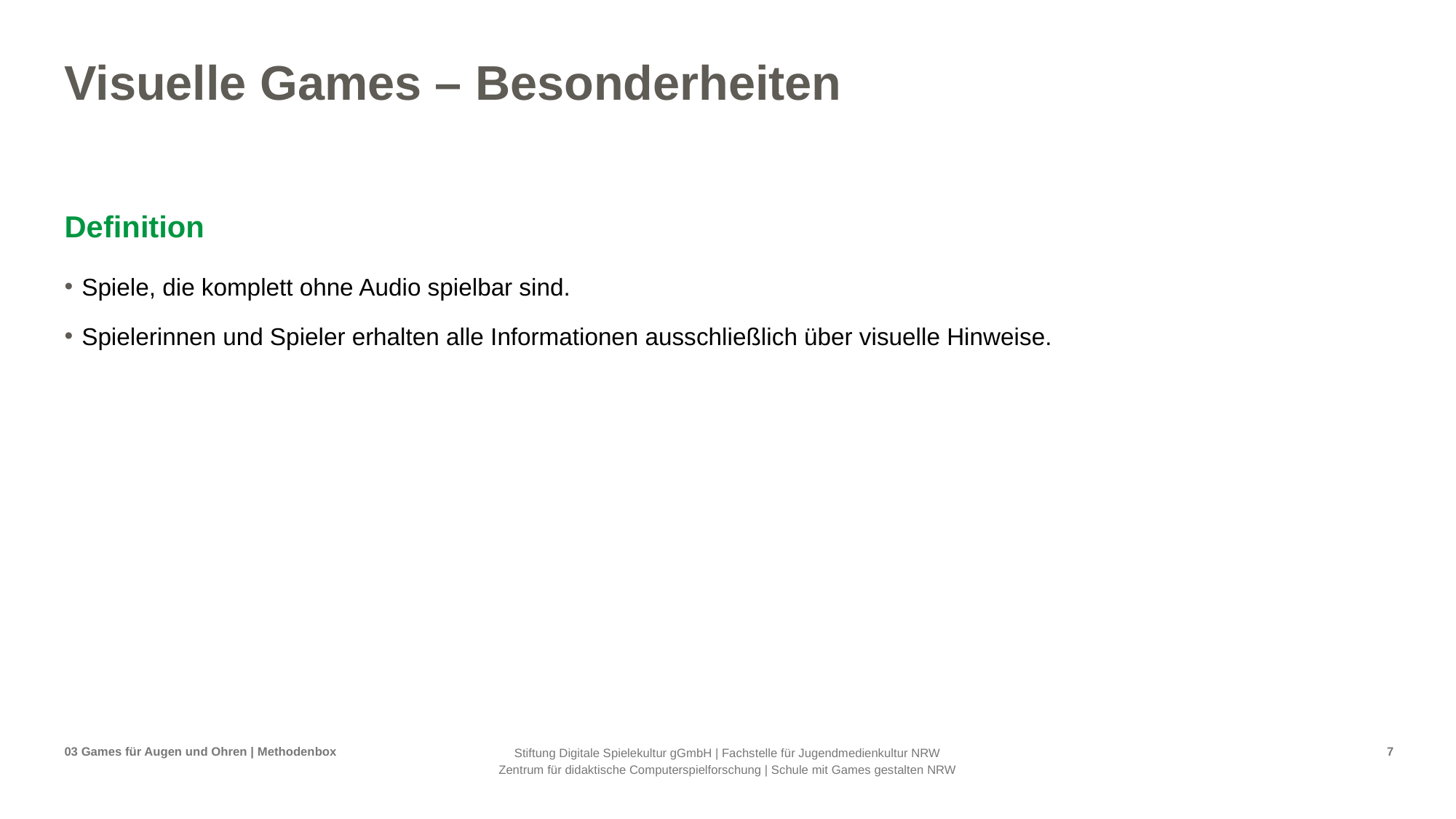

# Visuelle Games – Besonderheiten
Definition

Spiele, die komplett ohne Audio spielbar sind.
Spielerinnen und Spieler erhalten alle Informationen ausschließlich über visuelle Hinweise.
03 Games für Augen und Ohren | Methodenbox
7